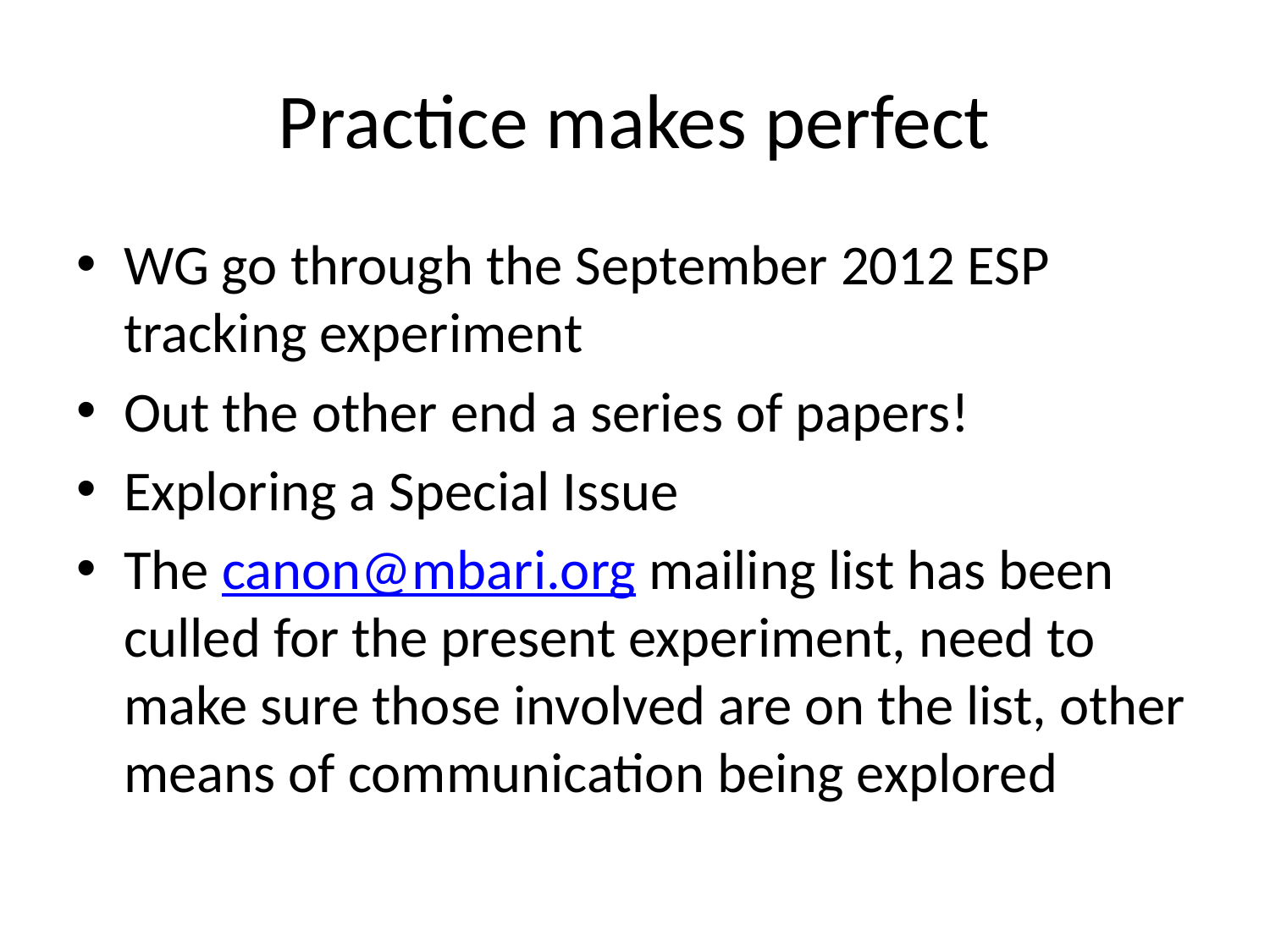

# Practice makes perfect
WG go through the September 2012 ESP tracking experiment
Out the other end a series of papers!
Exploring a Special Issue
The canon@mbari.org mailing list has been culled for the present experiment, need to make sure those involved are on the list, other means of communication being explored